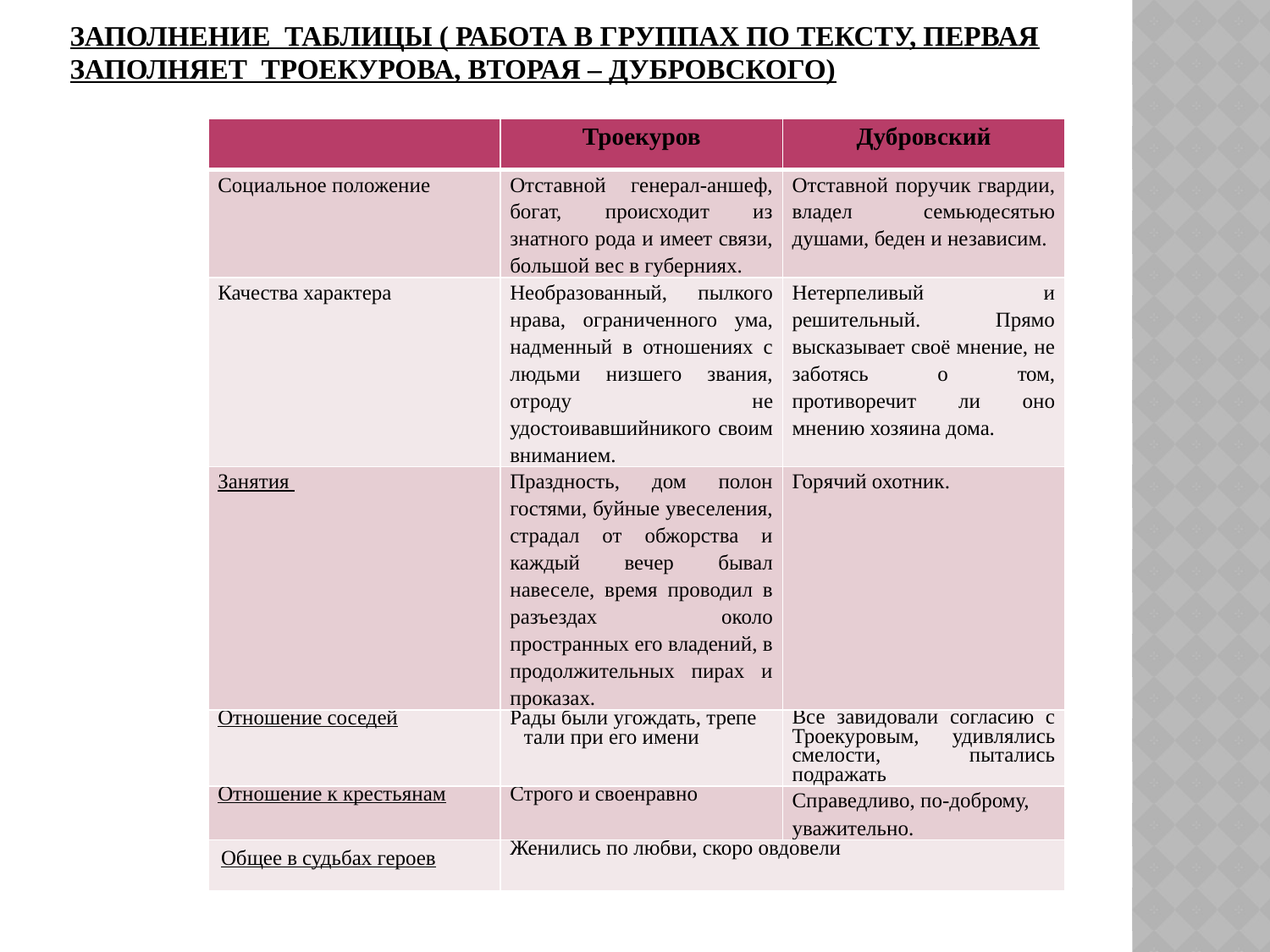

# Заполнение  таблицы ( работа в группах по тексту, первая заполняет  Троекурова, вторая – Дубровского)
|  | Троекуров | Дубровский |
| --- | --- | --- |
| Социальное положение | Отставной генерал-аншеф, богат, происходит из знатного рода и имеет связи, большой вес в губерниях. | Отставной поручик гвардии, владел семьюдесятью душами, беден и независим. |
| Качества характера | Необразованный, пылкого нрава, ограниченного ума, надменный в отношениях с людьми низшего звания, отроду не удостоивавшийникого своим вниманием. | Нетерпеливый и решительный. Прямо высказывает своё мнение, не заботясь о том, противоречит ли оно мнению хозяина дома. |
| Занятия | Праздность, дом полон гостями, буйные увеселения, страдал от обжорства и каждый вечер бывал навеселе, время проводил в разъездах около пространных его владений, в продолжительных пирах и проказах. | Горячий охотник. |
| Отношение соседей | Рады были угождать, трепе­тали при его имени | Все завидовали согласию с Троекуровым, удивля­лись смелости, пытались подражать |
| Отношение к крестьянам | Строго и своенравно | Справедливо, по-доброму, уважительно. |
| Общее в судьбах героев | Женились по любви, скоро овдовели |  |